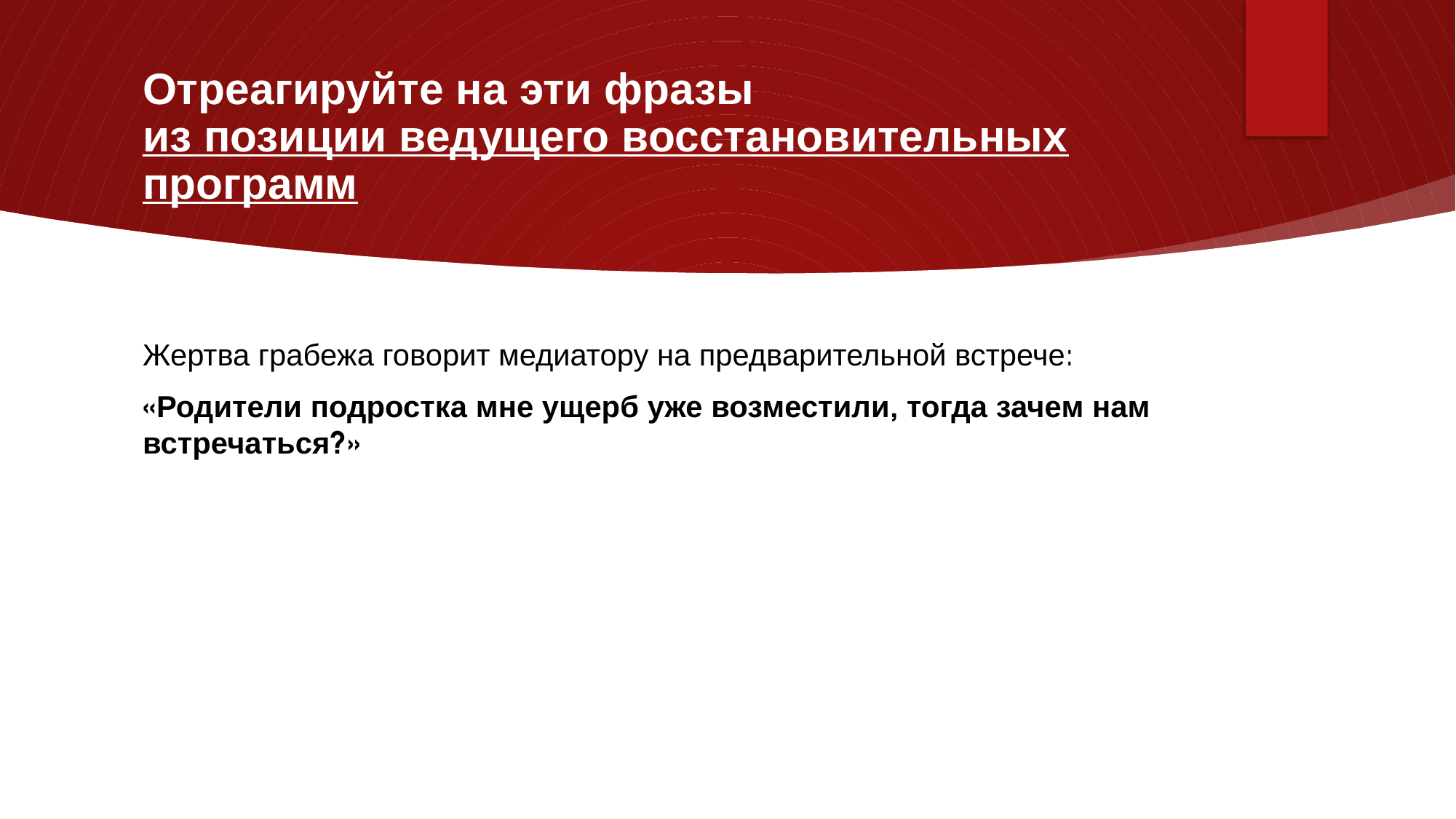

# Отреагируйте на эти фразы из позиции ведущего восстановительных программ

Жертва грабежа говорит медиатору на предварительной встрече:
«Родители подростка мне ущерб уже возместили, тогда зачем нам встречаться?»